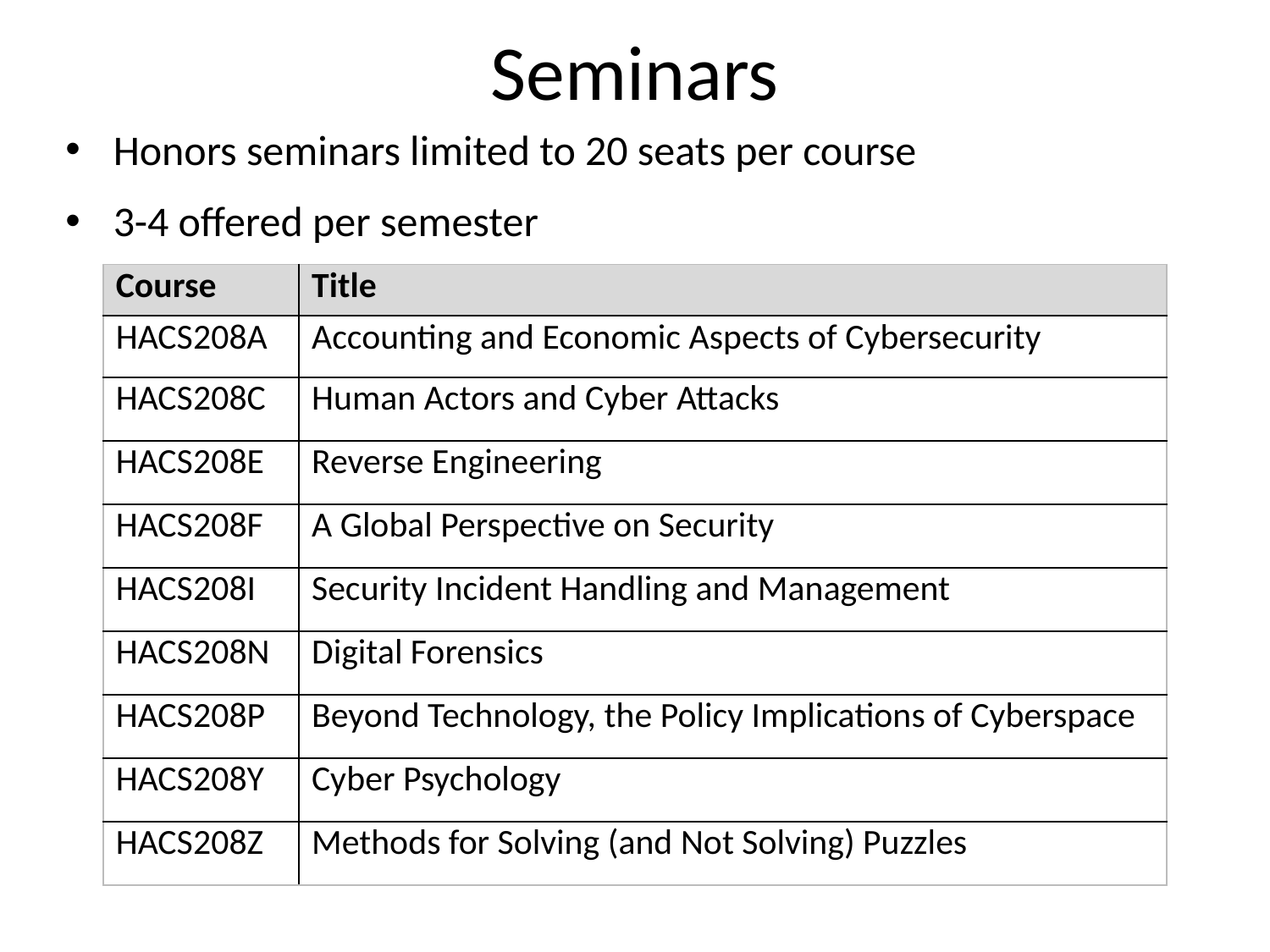

# Seminars
Honors seminars limited to 20 seats per course
3-4 offered per semester
| Course | Title |
| --- | --- |
| HACS208A | Accounting and Economic Aspects of Cybersecurity |
| HACS208C | Human Actors and Cyber Attacks |
| HACS208E | Reverse Engineering |
| HACS208F | A Global Perspective on Security |
| HACS208I | Security Incident Handling and Management |
| HACS208N | Digital Forensics |
| HACS208P | Beyond Technology, the Policy Implications of Cyberspace |
| HACS208Y | Cyber Psychology |
| HACS208Z | Methods for Solving (and Not Solving) Puzzles |